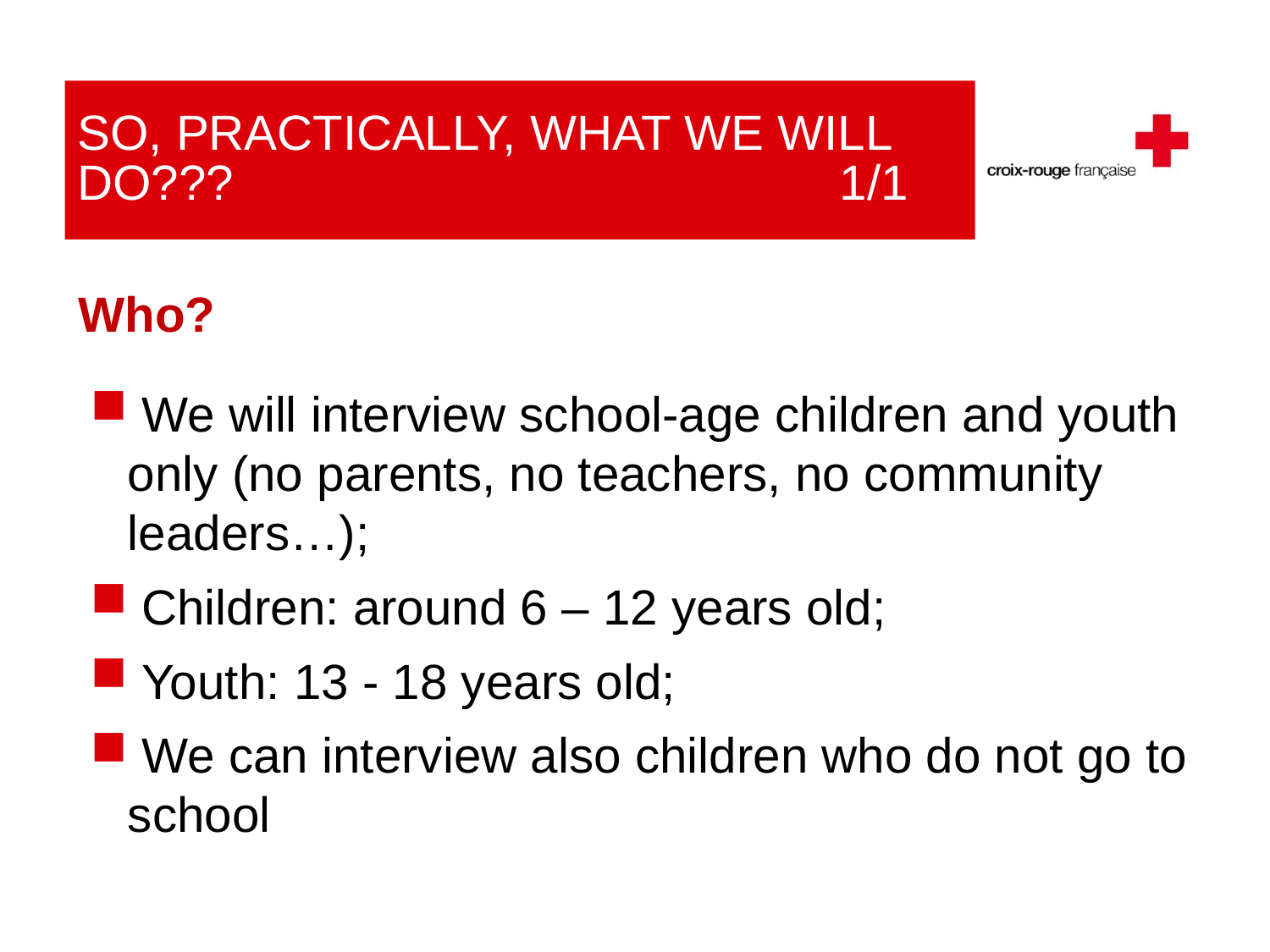

# So, practically, what we will do???					1/1
Who?
 We will interview school-age children and youth only (no parents, no teachers, no community leaders…);
 Children: around 6 – 12 years old;
 Youth: 13 - 18 years old;
 We can interview also children who do not go to school